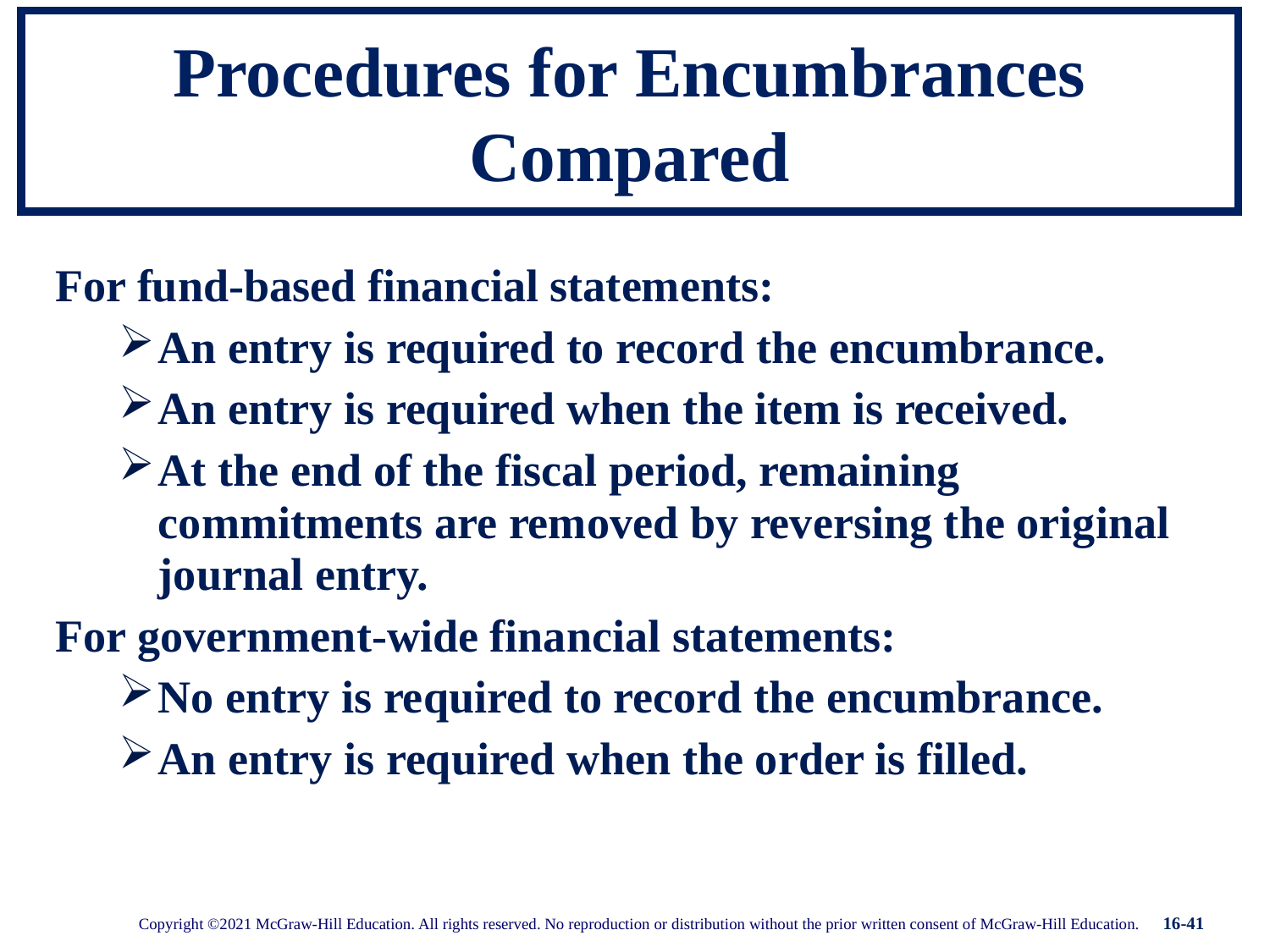

# Procedures for Encumbrances Compared
For fund-based financial statements:
An entry is required to record the encumbrance.
An entry is required when the item is received.
At the end of the fiscal period, remaining commitments are removed by reversing the original journal entry.
For government-wide financial statements:
No entry is required to record the encumbrance.
An entry is required when the order is filled.
16-41
Copyright ©2021 McGraw-Hill Education. All rights reserved. No reproduction or distribution without the prior written consent of McGraw-Hill Education.